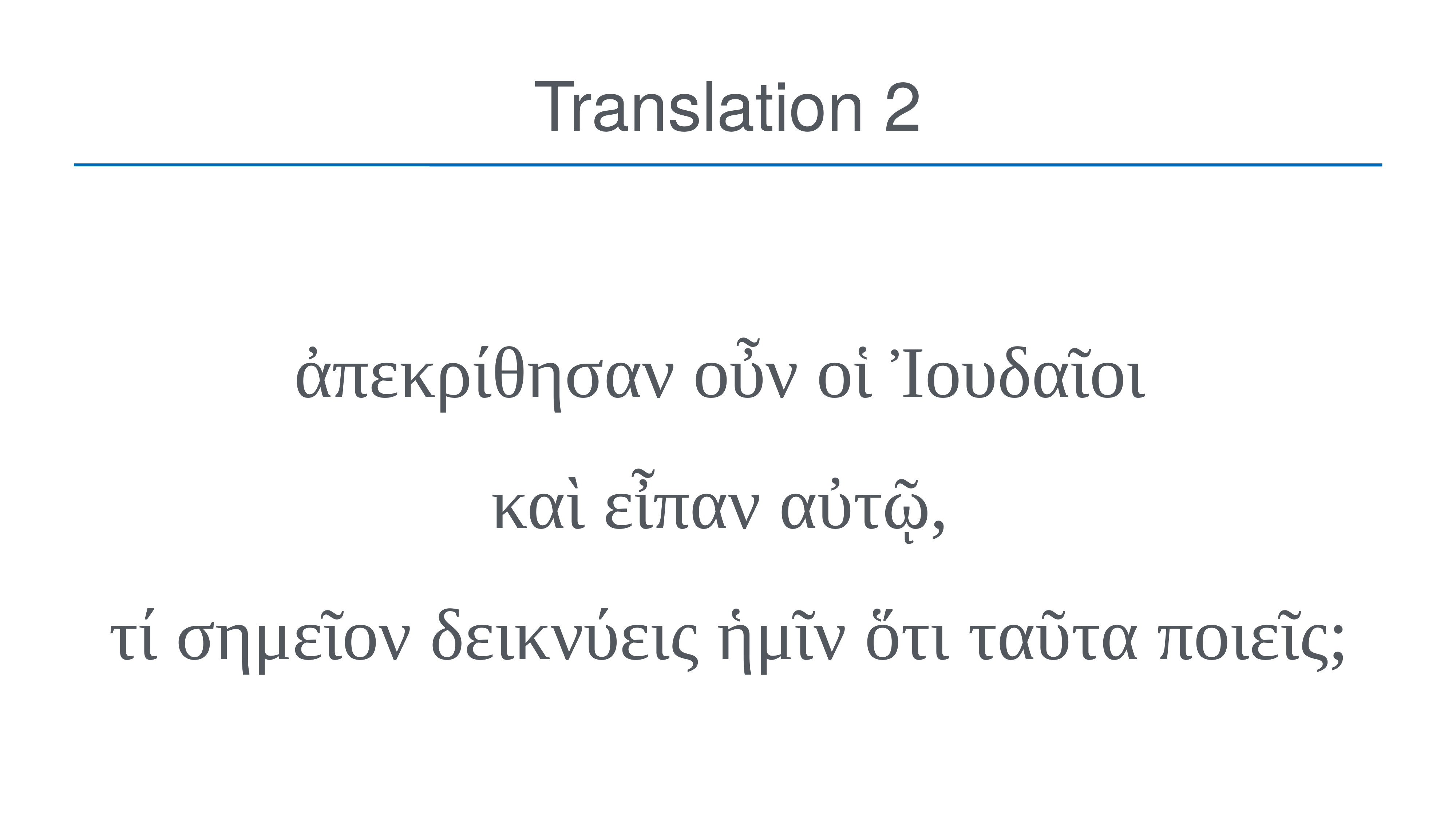

# Translation 2
ἀπεκρίθησαν οὖν οἱ Ἰουδαῖοι
καὶ εἶπαν αὐτῷ,
τί σημεῖον δεικνύεις ἡμῖν ὅτι ταῦτα ποιεῖς;